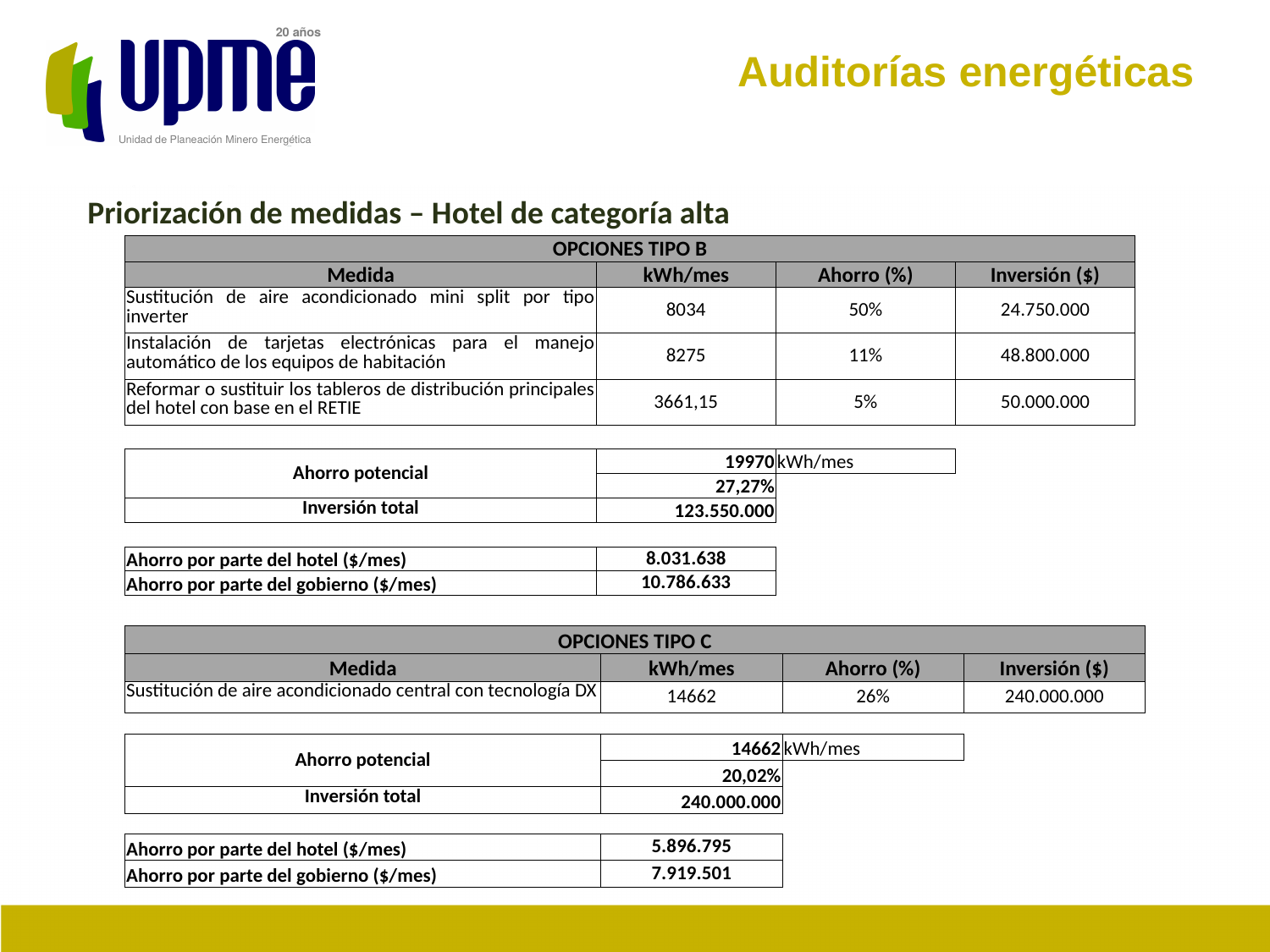

# Auditorías energéticas
Priorización de medidas – Hotel de categoría alta
| OPCIONES TIPO B |  |  |  |
| --- | --- | --- | --- |
| Medida | kWh/mes | Ahorro (%) | Inversión ($) |
| Sustitución de aire acondicionado mini split por tipo inverter | 8034 | 50% | 24.750.000 |
| Instalación de tarjetas electrónicas para el manejo automático de los equipos de habitación | 8275 | 11% | 48.800.000 |
| Reformar o sustituir los tableros de distribución principales del hotel con base en el RETIE | 3661,15 | 5% | 50.000.000 |
|  |  |  |  |
| Ahorro potencial | 19970 | kWh/mes |  |
|  | 27,27% |  |  |
| Inversión total | 123.550.000 |  |  |
|  |  |  |  |
| Ahorro por parte del hotel ($/mes) | 8.031.638 |  |  |
| Ahorro por parte del gobierno ($/mes) | 10.786.633 |  |  |
| OPCIONES TIPO C |  |  |  |
| --- | --- | --- | --- |
| Medida | kWh/mes | Ahorro (%) | Inversión ($) |
| Sustitución de aire acondicionado central con tecnología DX | 14662 | 26% | 240.000.000 |
|  |  |  |  |
| Ahorro potencial | 14662 | kWh/mes |  |
|  | 20,02% |  |  |
| Inversión total | 240.000.000 |  |  |
|  |  |  |  |
| Ahorro por parte del hotel ($/mes) | 5.896.795 |  |  |
| Ahorro por parte del gobierno ($/mes) | 7.919.501 |  |  |